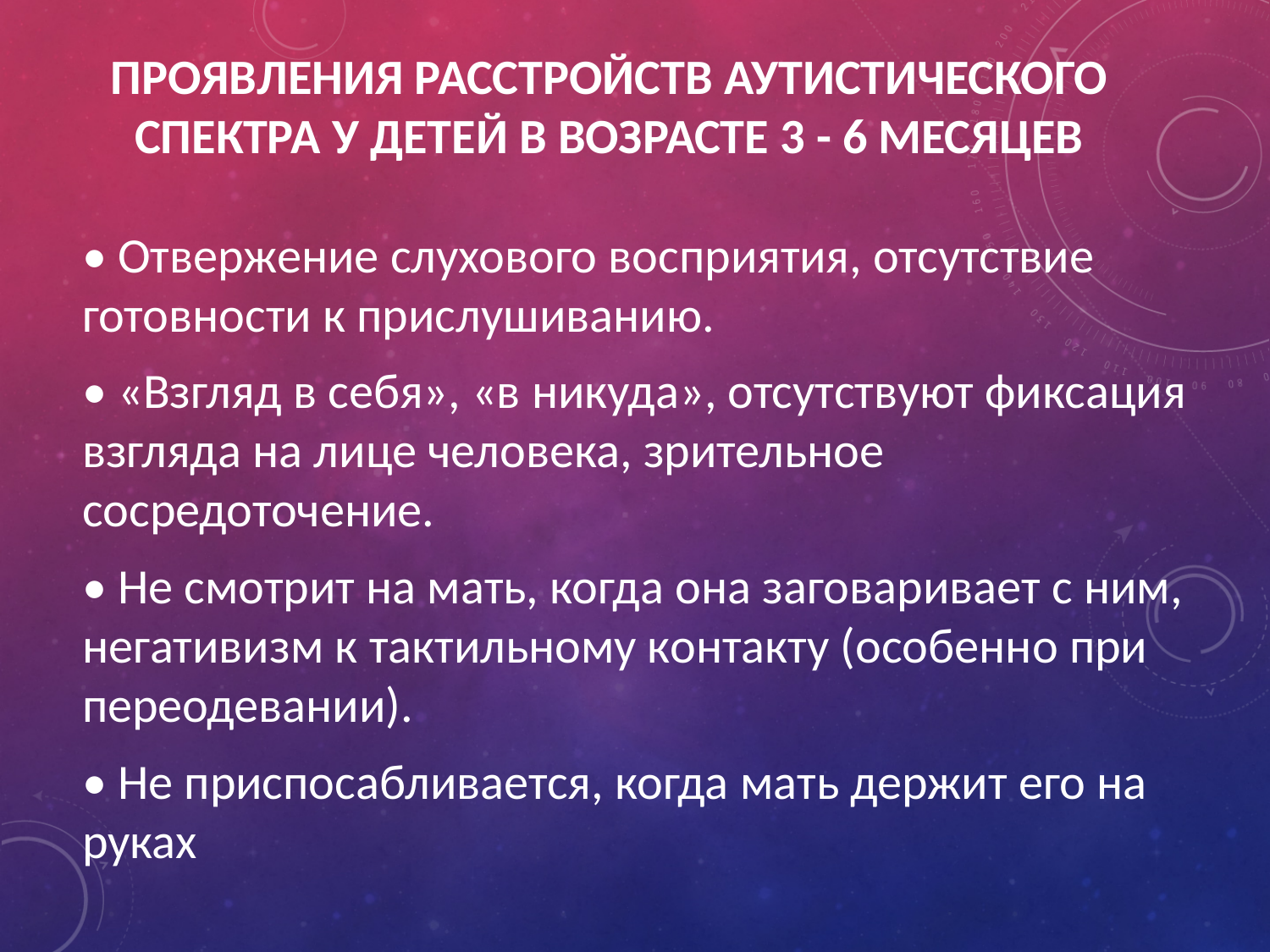

# Проявления расстройств аутистического спектра у детей в возрасте 3 - 6 месяцев
• Отвержение слухового восприятия, отсутствие готовности к прислушиванию.
• «Взгляд в себя», «в никуда», отсутствуют фиксация взгляда на лице человека, зрительное сосредоточение.
• Не смотрит на мать, когда она заговаривает с ним, негативизм к тактильному контакту (особенно при переодевании).
• Не приспосабливается, когда мать держит его на руках